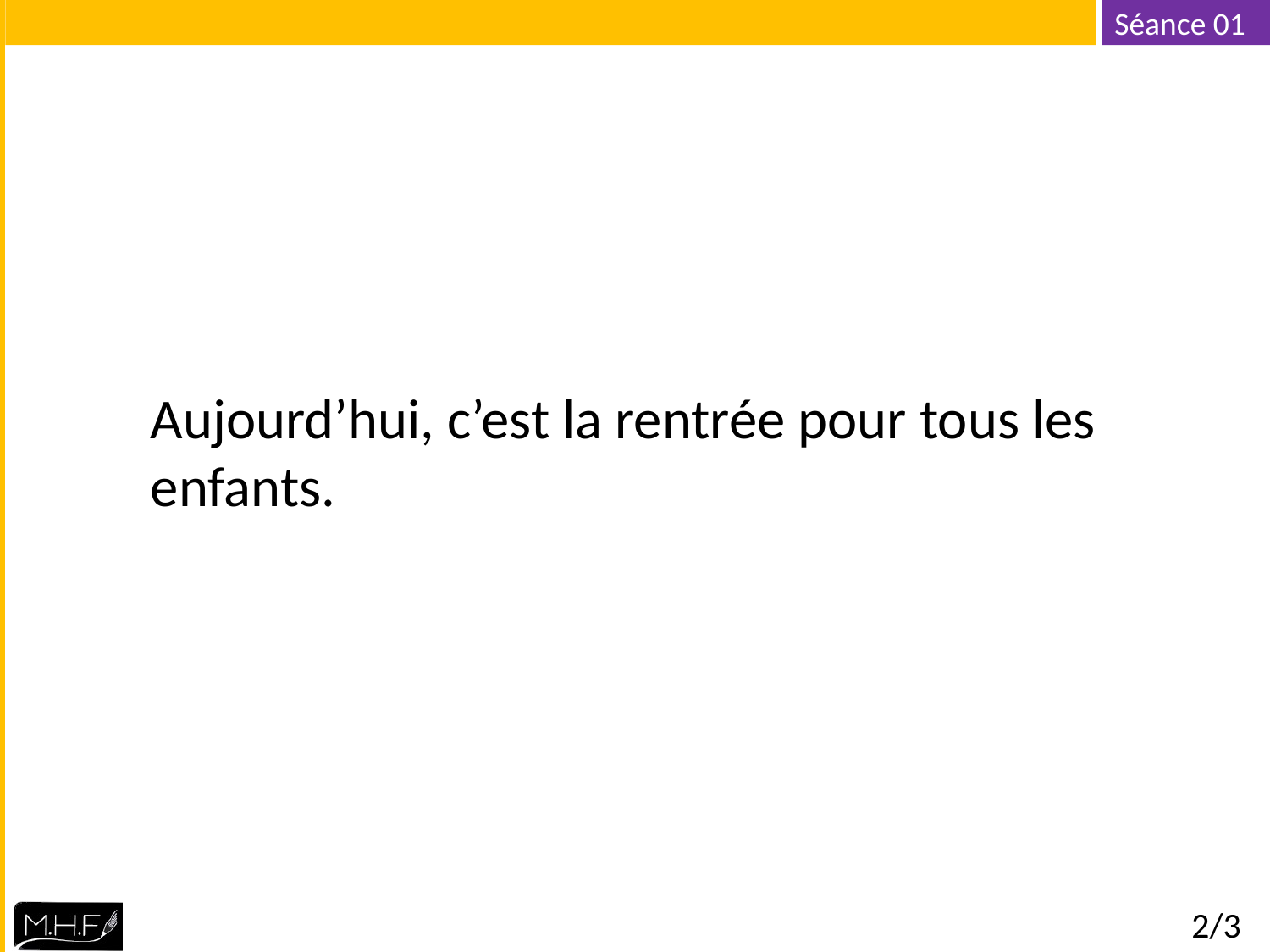

Aujourd’hui, c’est la rentrée pour tous les enfants.
2/3